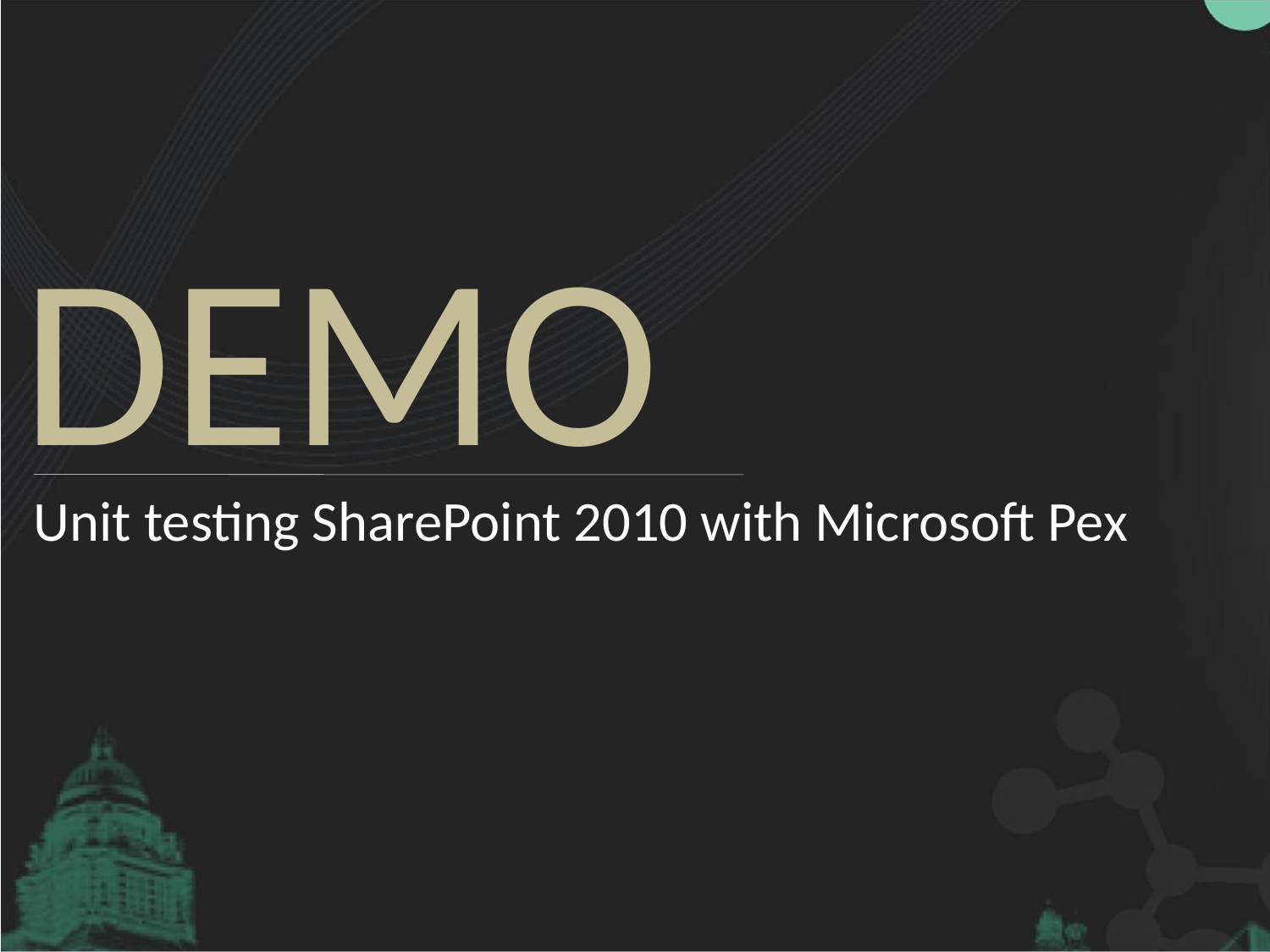

Unit testing SharePoint 2010 with Microsoft Pex